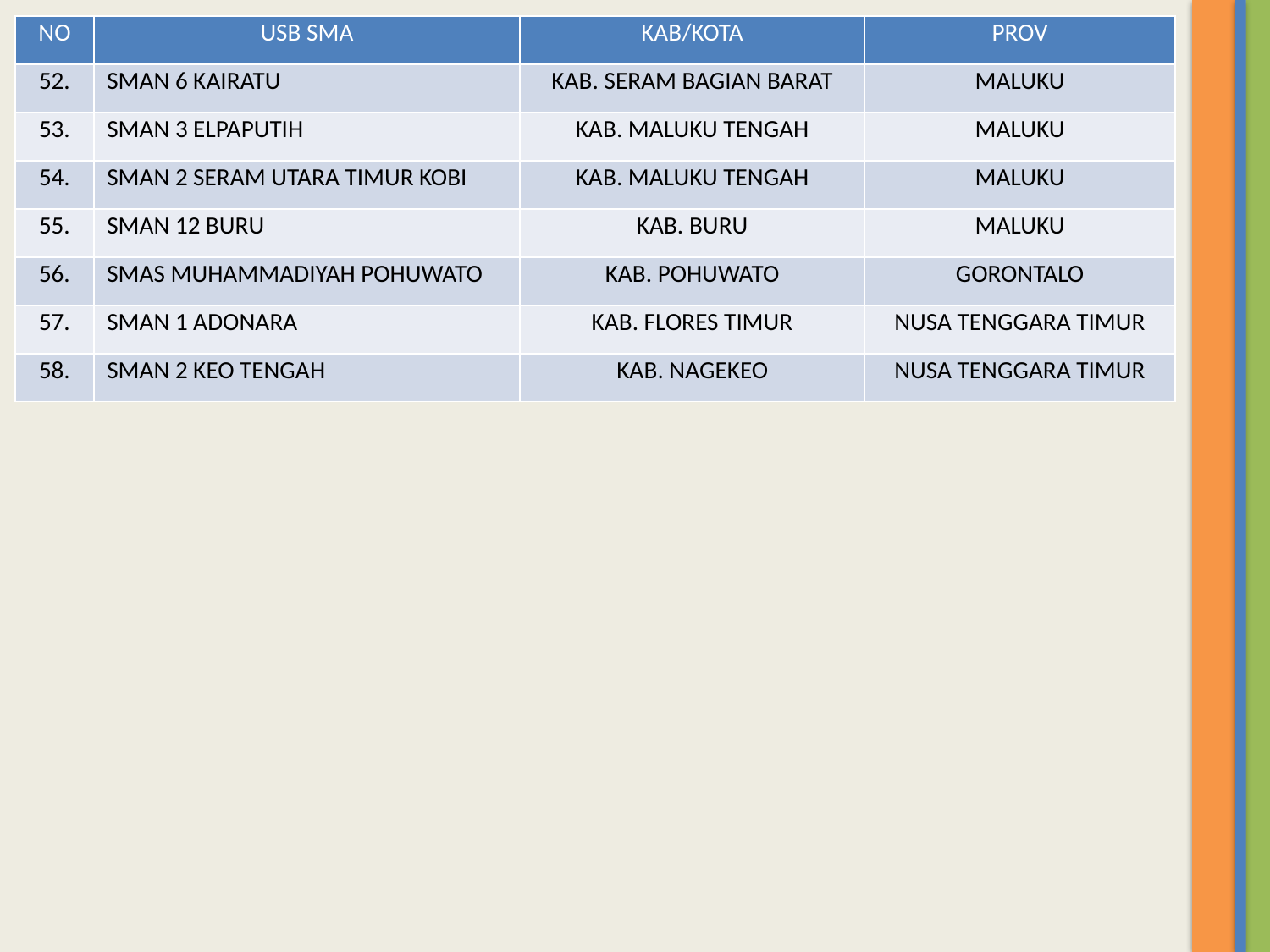

| NO | USB SMA | KAB/KOTA | PROV |
| --- | --- | --- | --- |
| 52. | SMAN 6 KAIRATU | KAB. SERAM BAGIAN BARAT | MALUKU |
| 53. | SMAN 3 ELPAPUTIH | KAB. MALUKU TENGAH | MALUKU |
| 54. | SMAN 2 SERAM UTARA TIMUR KOBI | KAB. MALUKU TENGAH | MALUKU |
| 55. | SMAN 12 BURU | KAB. BURU | MALUKU |
| 56. | SMAS MUHAMMADIYAH POHUWATO | KAB. POHUWATO | GORONTALO |
| 57. | SMAN 1 ADONARA | KAB. FLORES TIMUR | NUSA TENGGARA TIMUR |
| 58. | SMAN 2 KEO TENGAH | KAB. NAGEKEO | NUSA TENGGARA TIMUR |